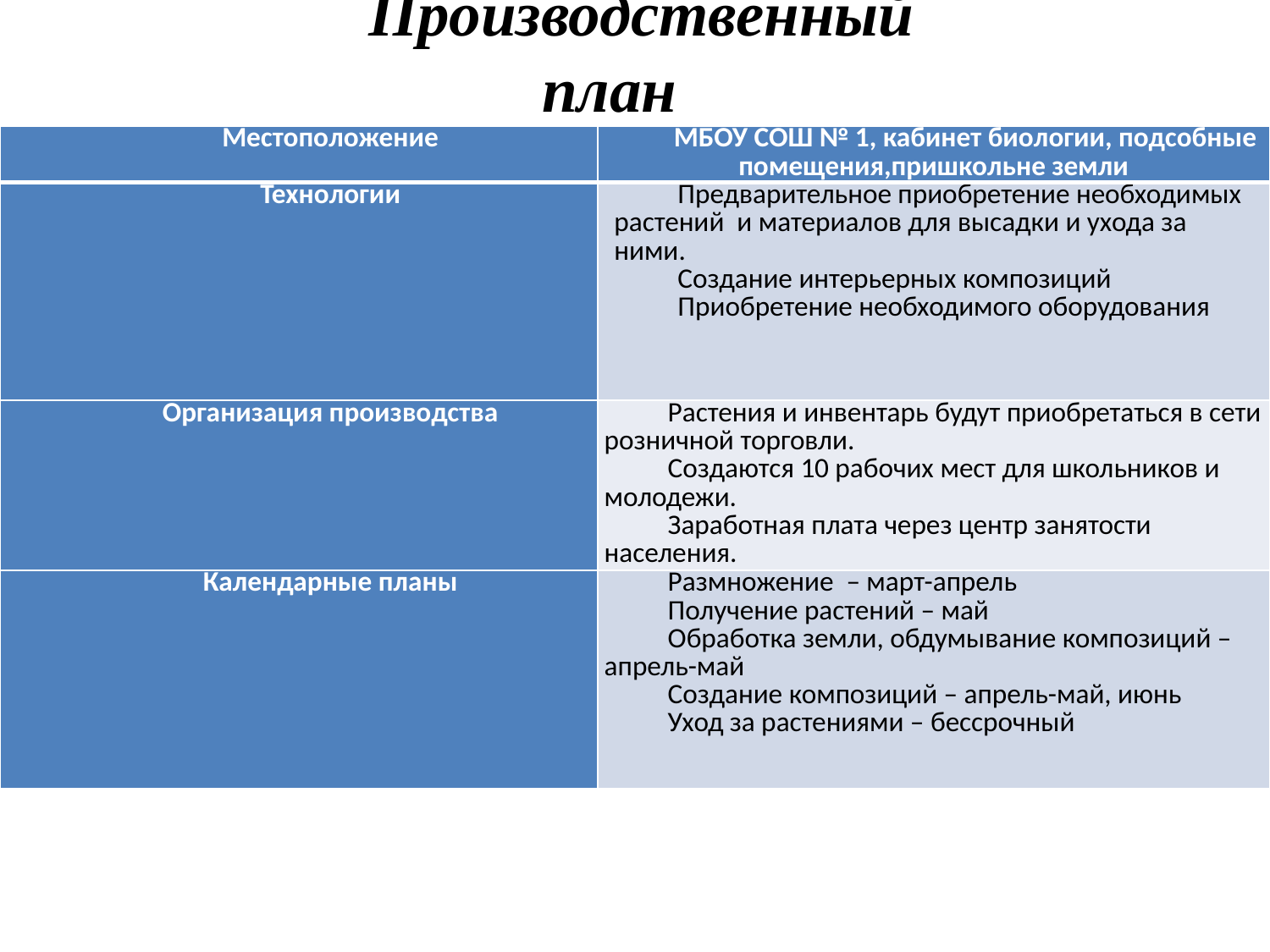

Производственный план

#
| Местоположение | МБОУ СОШ № 1, кабинет биологии, подсобные помещения,пришкольне земли |
| --- | --- |
| Технологии | Предварительное приобретение необходимых растений и материалов для высадки и ухода за ними. Создание интерьерных композиций Приобретение необходимого оборудования |
| Организация производства | Растения и инвентарь будут приобретаться в сети розничной торговли. Создаются 10 рабочих мест для школьников и молодежи. Заработная плата через центр занятости населения. |
| Календарные планы | Размножение – март-апрель Получение растений – май Обработка земли, обдумывание композиций – апрель-май Создание композиций – апрель-май, июнь Уход за растениями – бессрочный |